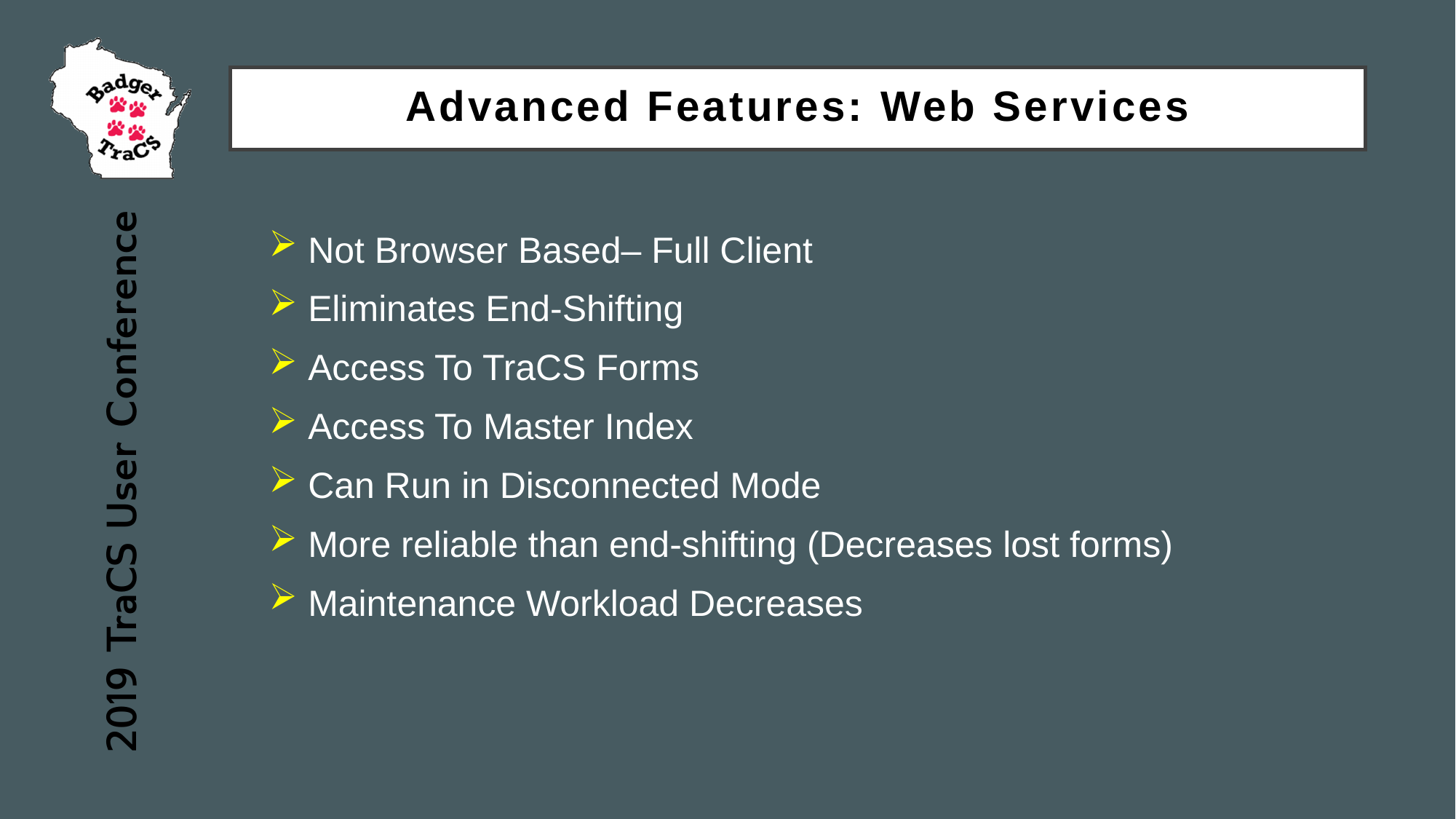

Advanced Features: Web Services
 Not Browser Based– Full Client
 Eliminates End-Shifting
 Access To TraCS Forms
 Access To Master Index
 Can Run in Disconnected Mode
 More reliable than end-shifting (Decreases lost forms)
 Maintenance Workload Decreases